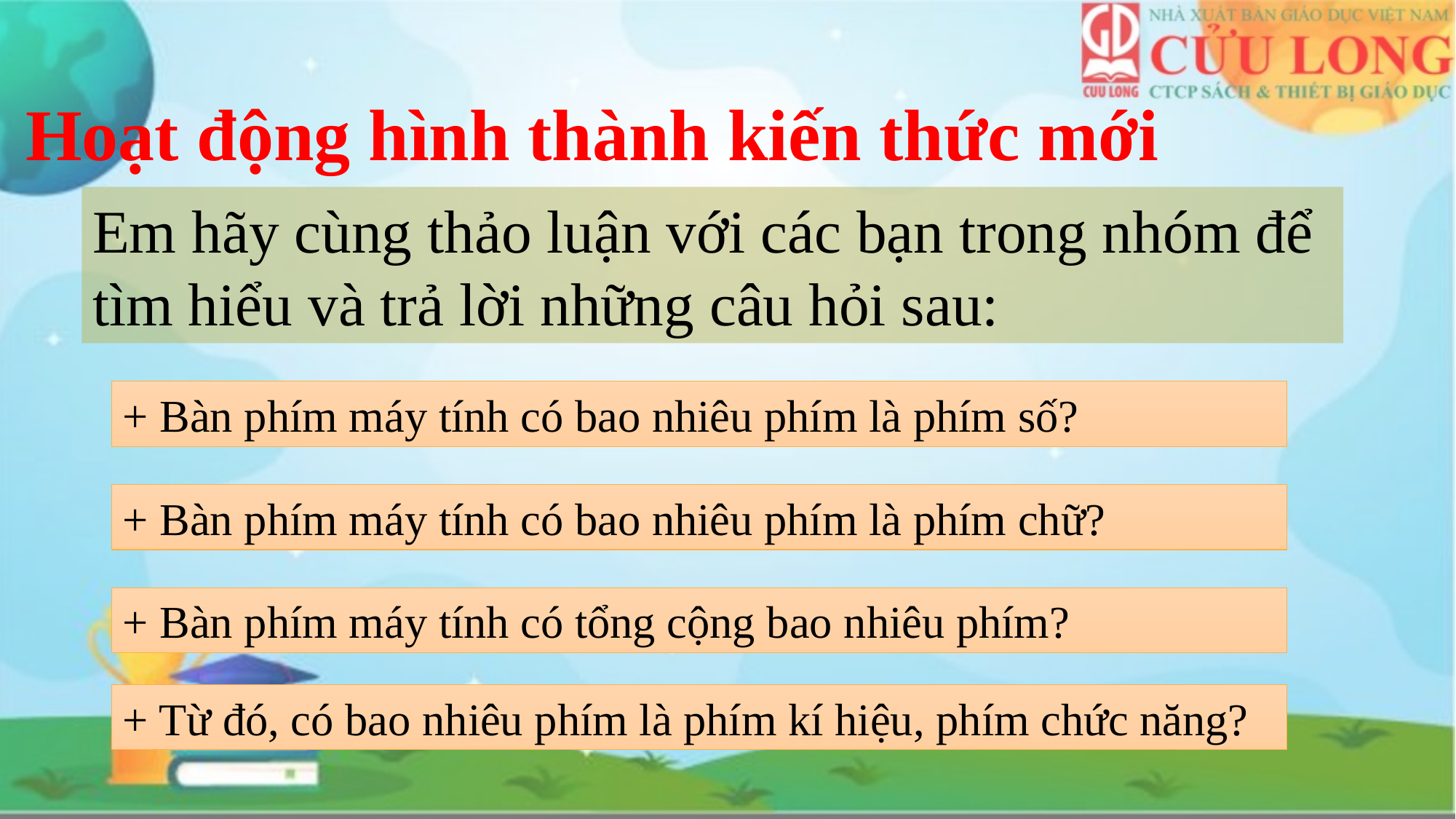

# Hoạt động hình thành kiến thức mới
Em hãy cùng thảo luận với các bạn trong nhóm để tìm hiểu và trả lời những câu hỏi sau:
+ Bàn phím máy tính có bao nhiêu phím là phím số?
+ Bàn phím máy tính có bao nhiêu phím là phím chữ?
+ Bàn phím máy tính có tổng cộng bao nhiêu phím?
+ Từ đó, có bao nhiêu phím là phím kí hiệu, phím chức năng?